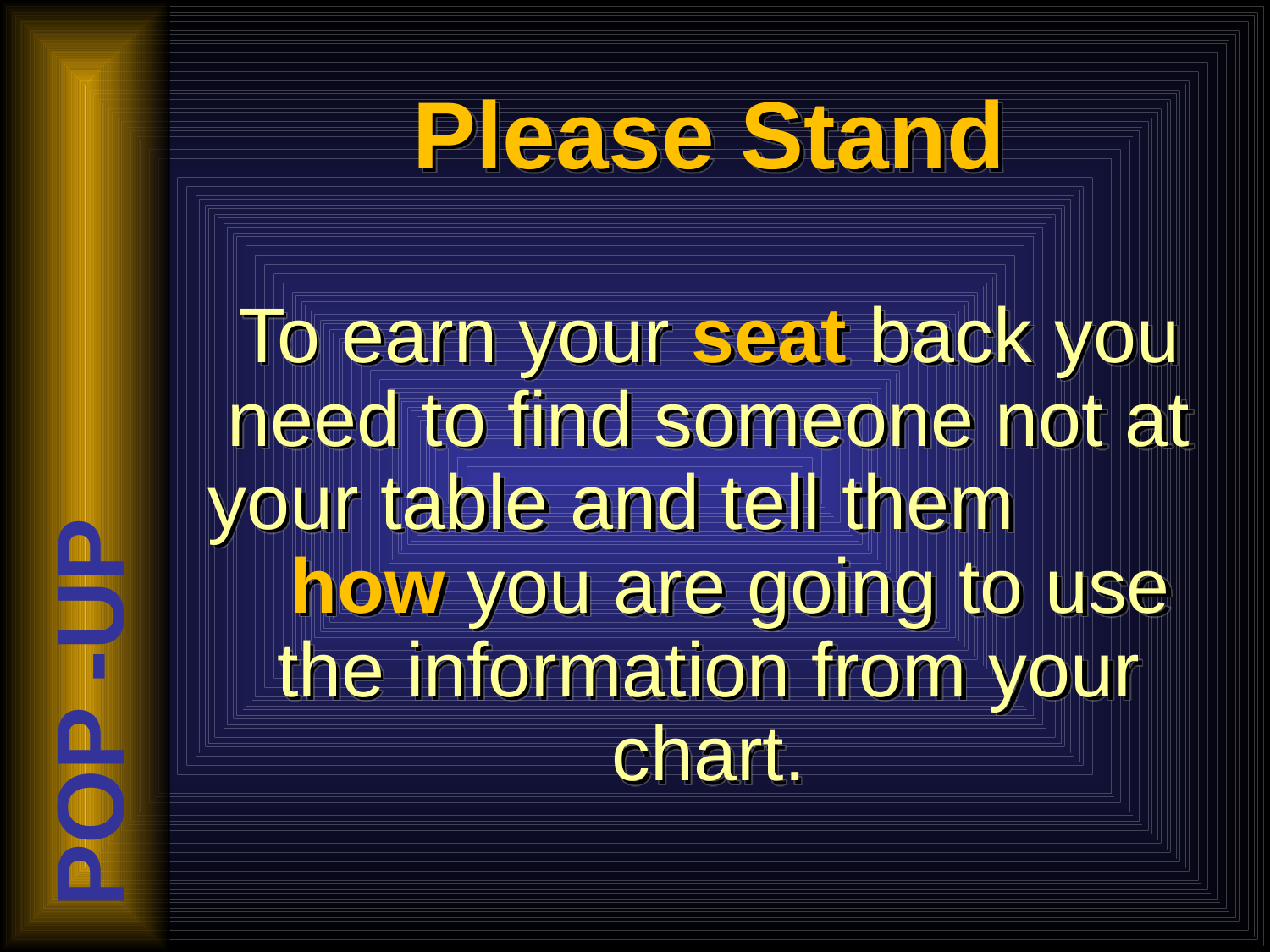

Please Stand

To earn your seat back you need to find someone not at your table and tell them            how you are going to use the information from your chart.

POP -UP